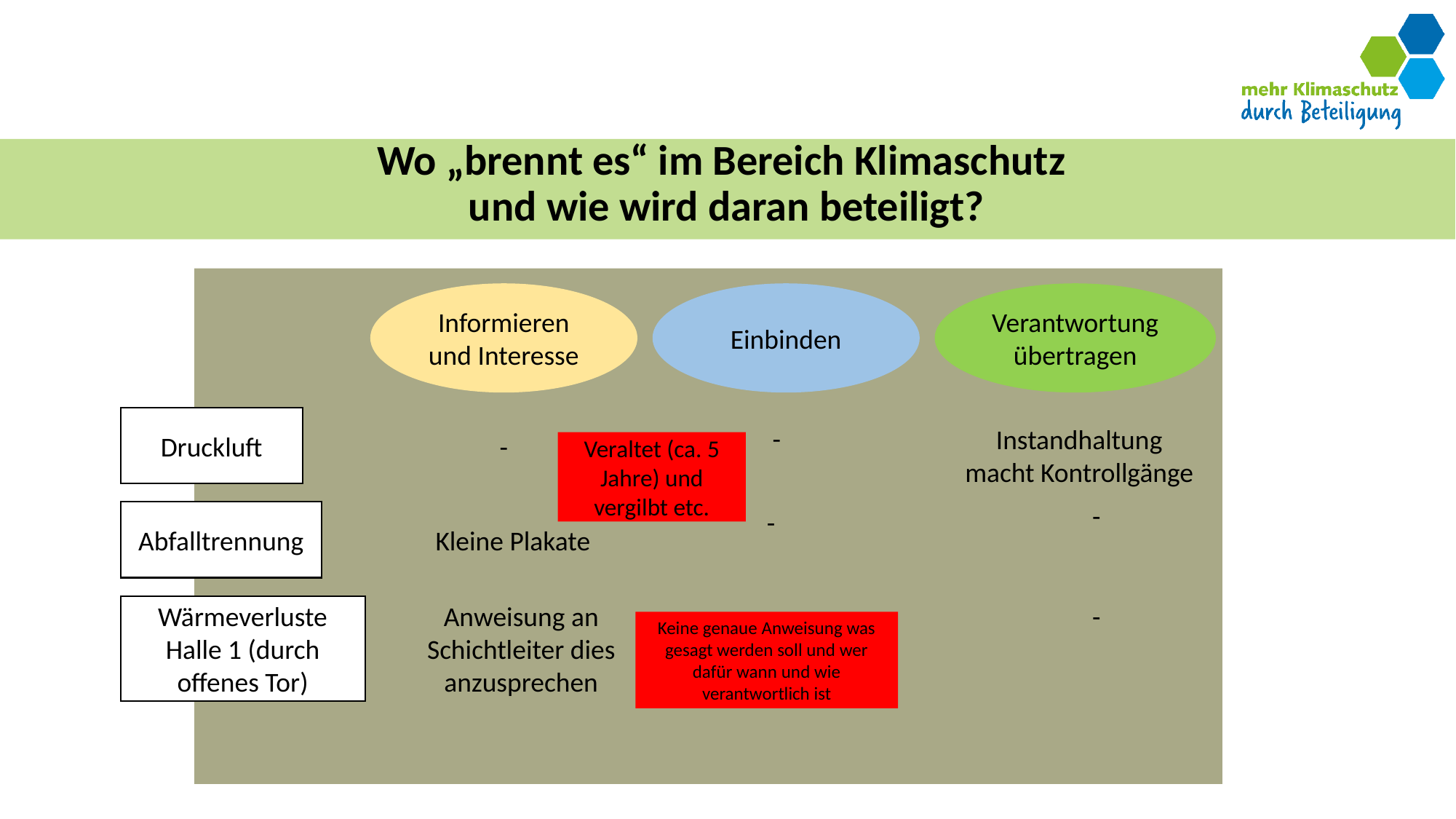

# Wo „brennt es“ im Bereich Klimaschutz und wie wird daran beteiligt?

Informieren und Interesse
Einbinden
Verantwortung übertragen
-
Druckluft
-
Instandhaltung macht Kontrollgänge
Veraltet (ca. 5 Jahre) und vergilbt etc.
-
-
Kleine Plakate
Abfalltrennung
-
-
Wärmeverluste Halle 1 (durch offenes Tor)
Anweisung an Schichtleiter dies anzusprechen
Keine genaue Anweisung was gesagt werden soll und wer dafür wann und wie verantwortlich ist